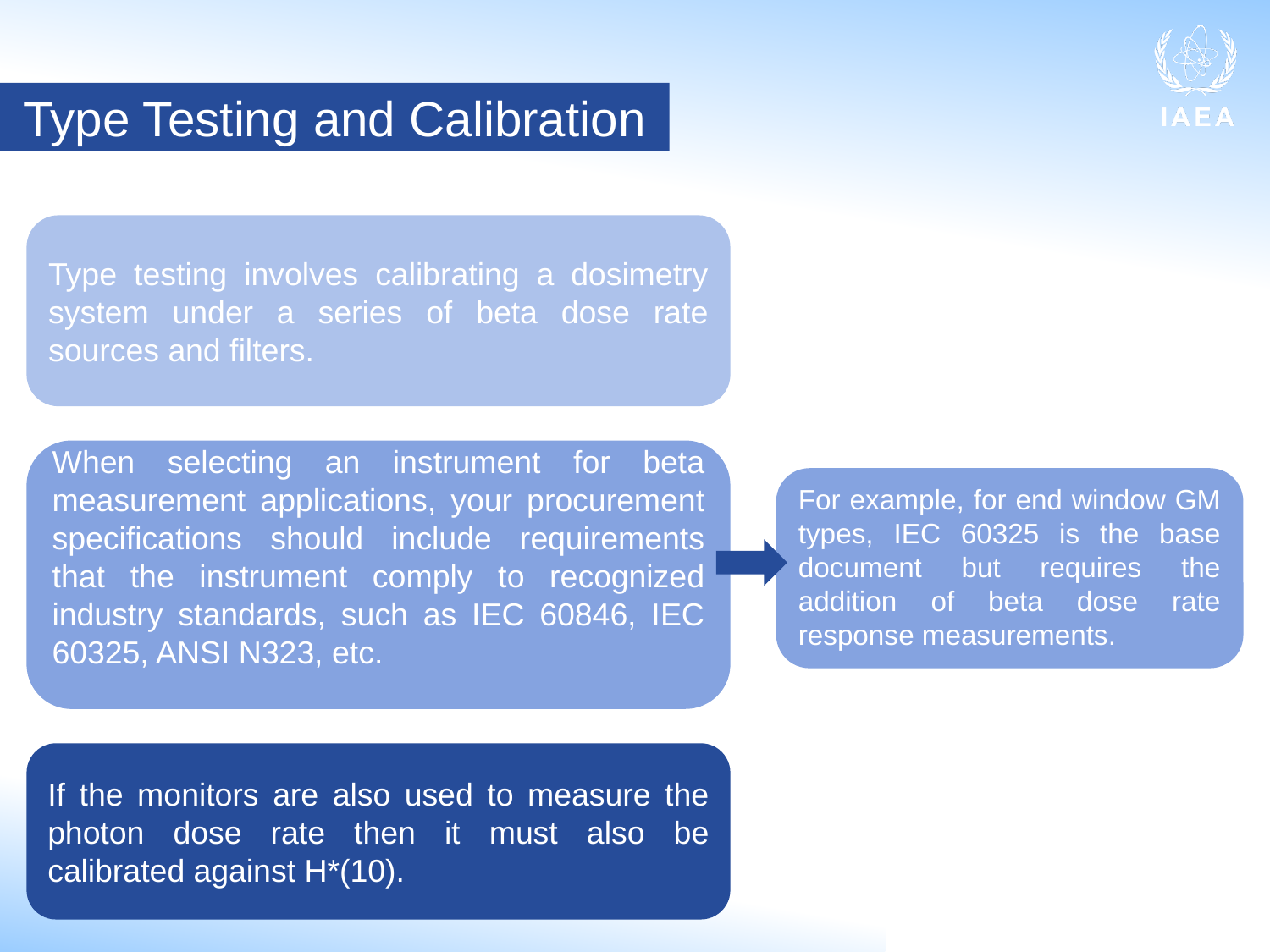

Type Testing and Calibration

Type testing involves calibrating a dosimetry system under a series of beta dose rate sources and filters.

When selecting an instrument for beta measurement applications, your procurement specifications should include requirements that the instrument comply to recognized industry standards, such as IEC 60846, IEC 60325, ANSI N323, etc.

For example, for end window GM types, IEC 60325 is the base document but requires the addition of beta dose rate response measurements.

If the monitors are also used to measure the photon dose rate then it must also be calibrated against H*(10).